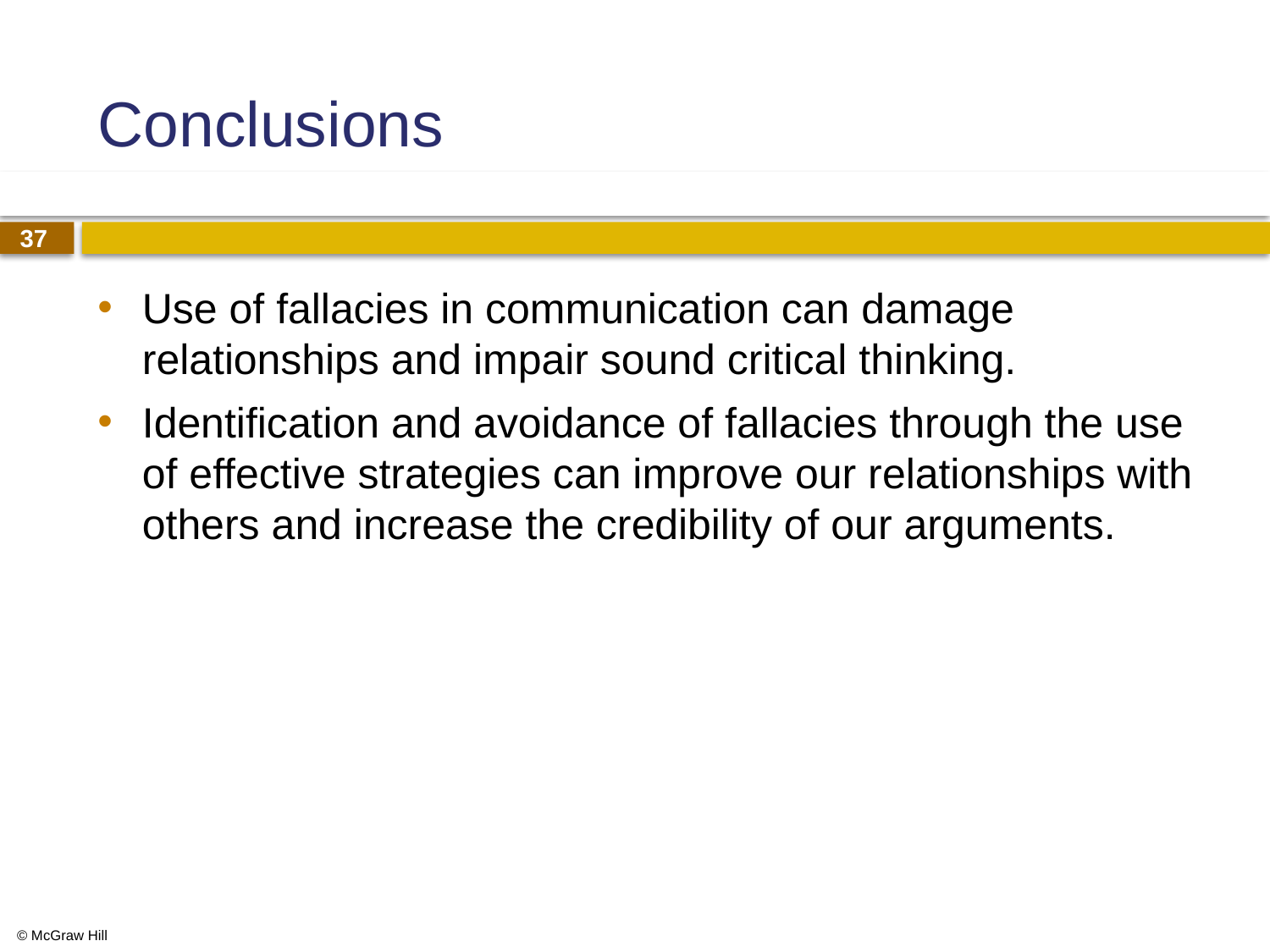

# Conclusions
Use of fallacies in communication can damage relationships and impair sound critical thinking.
Identification and avoidance of fallacies through the use of effective strategies can improve our relationships with others and increase the credibility of our arguments.